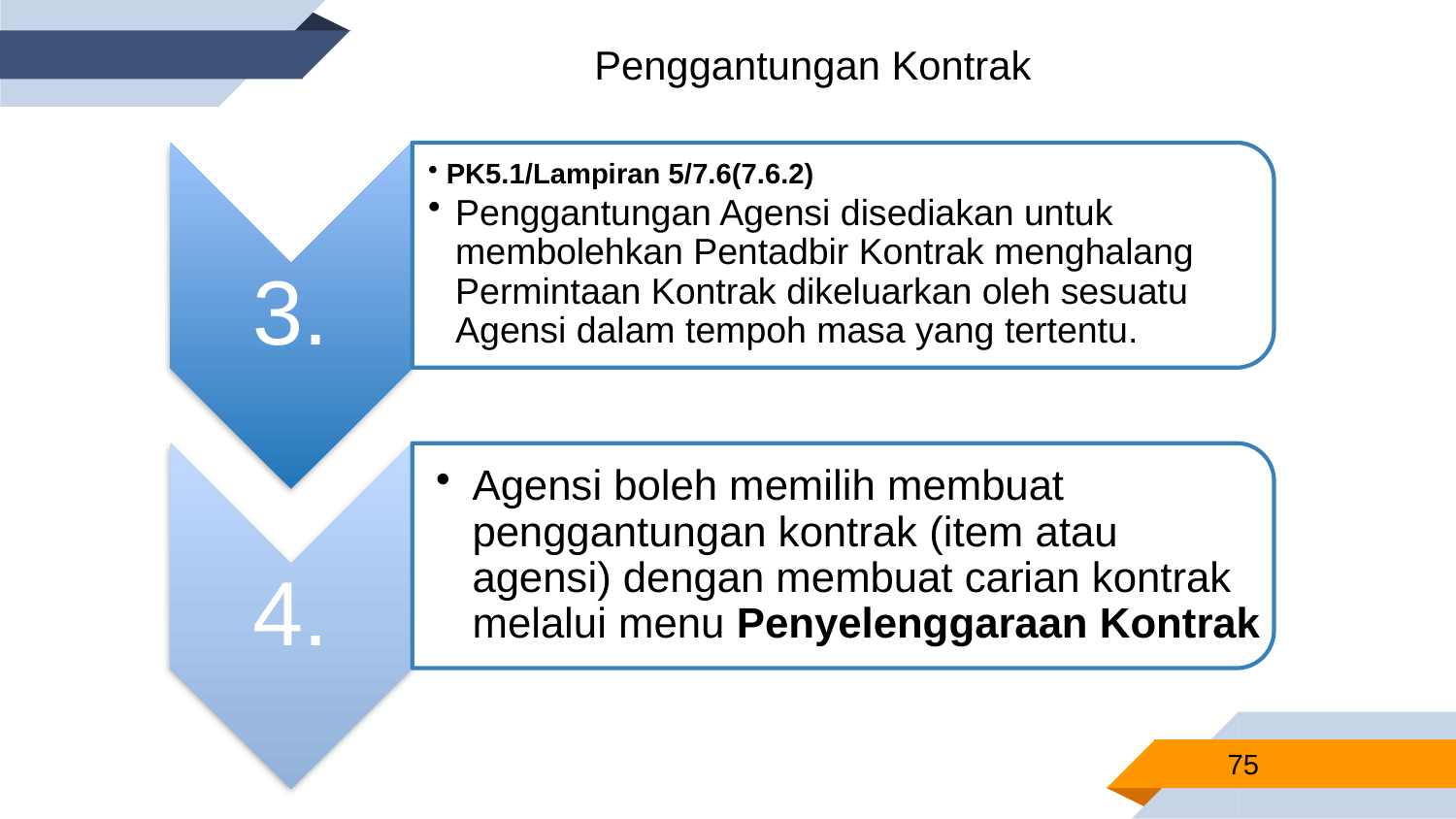

Penggantungan Kontrak
3.
PK5.1/Lampiran 5/7.6(7.6.2)
Penggantungan Agensi disediakan untuk membolehkan Pentadbir Kontrak menghalang Permintaan Kontrak dikeluarkan oleh sesuatu Agensi dalam tempoh masa yang tertentu.
4.
Agensi boleh memilih membuat penggantungan kontrak (item atau agensi) dengan membuat carian kontrak melalui menu Penyelenggaraan Kontrak
75